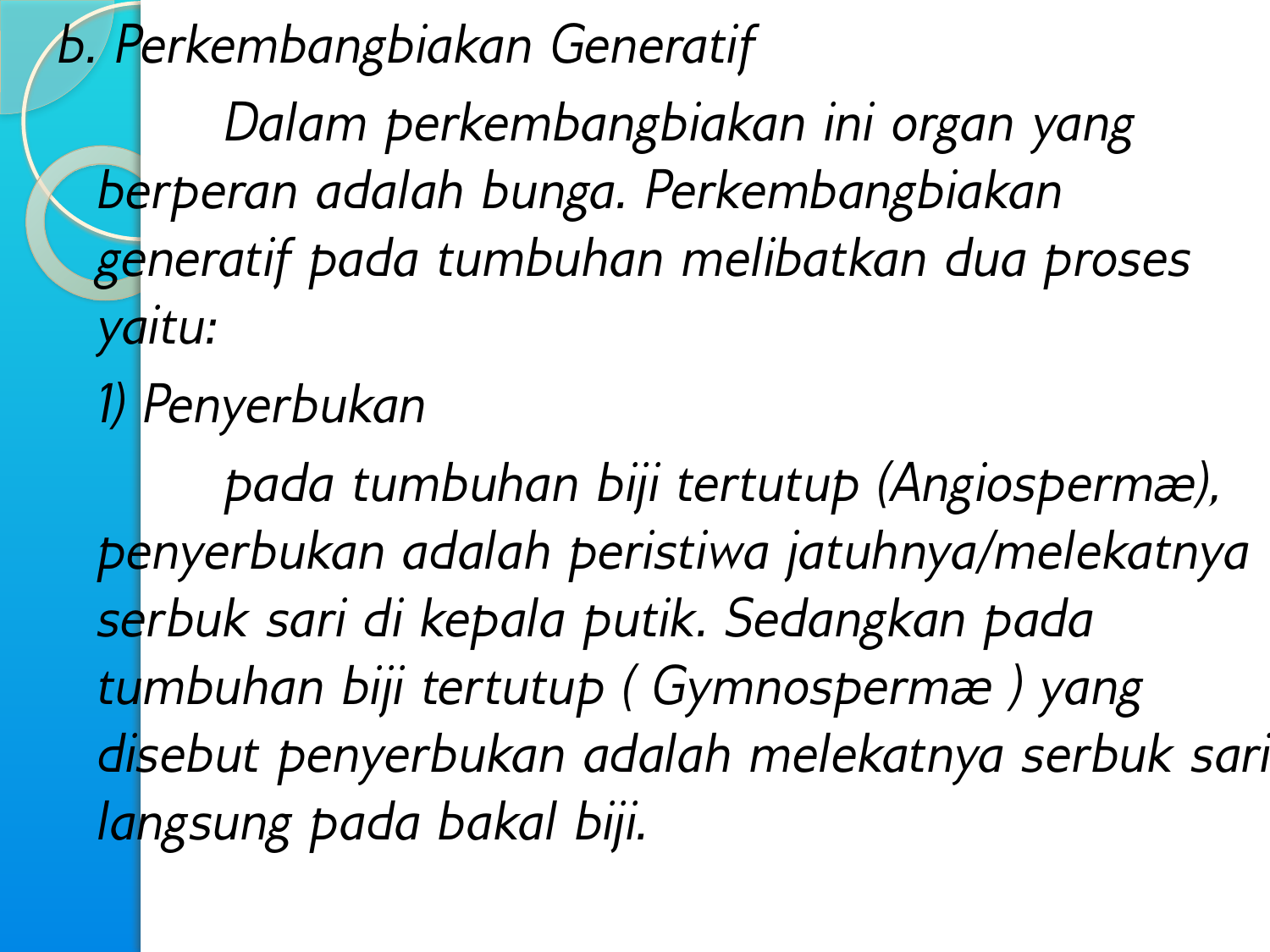

b. Perkembangbiakan Generatif
		Dalam perkembangbiakan ini organ yang berperan adalah bunga. Perkembangbiakan  generatif pada tumbuhan melibatkan dua proses yaitu:
	1) Penyerbukan
		pada tumbuhan biji tertutup (Angiospermae), penyerbukan adalah peristiwa jatuhnya/melekatnya serbuk sari di kepala putik. Sedangkan pada tumbuhan biji tertutup ( Gymnospermae ) yang disebut penyerbukan adalah melekatnya serbuk sari langsung pada bakal biji.